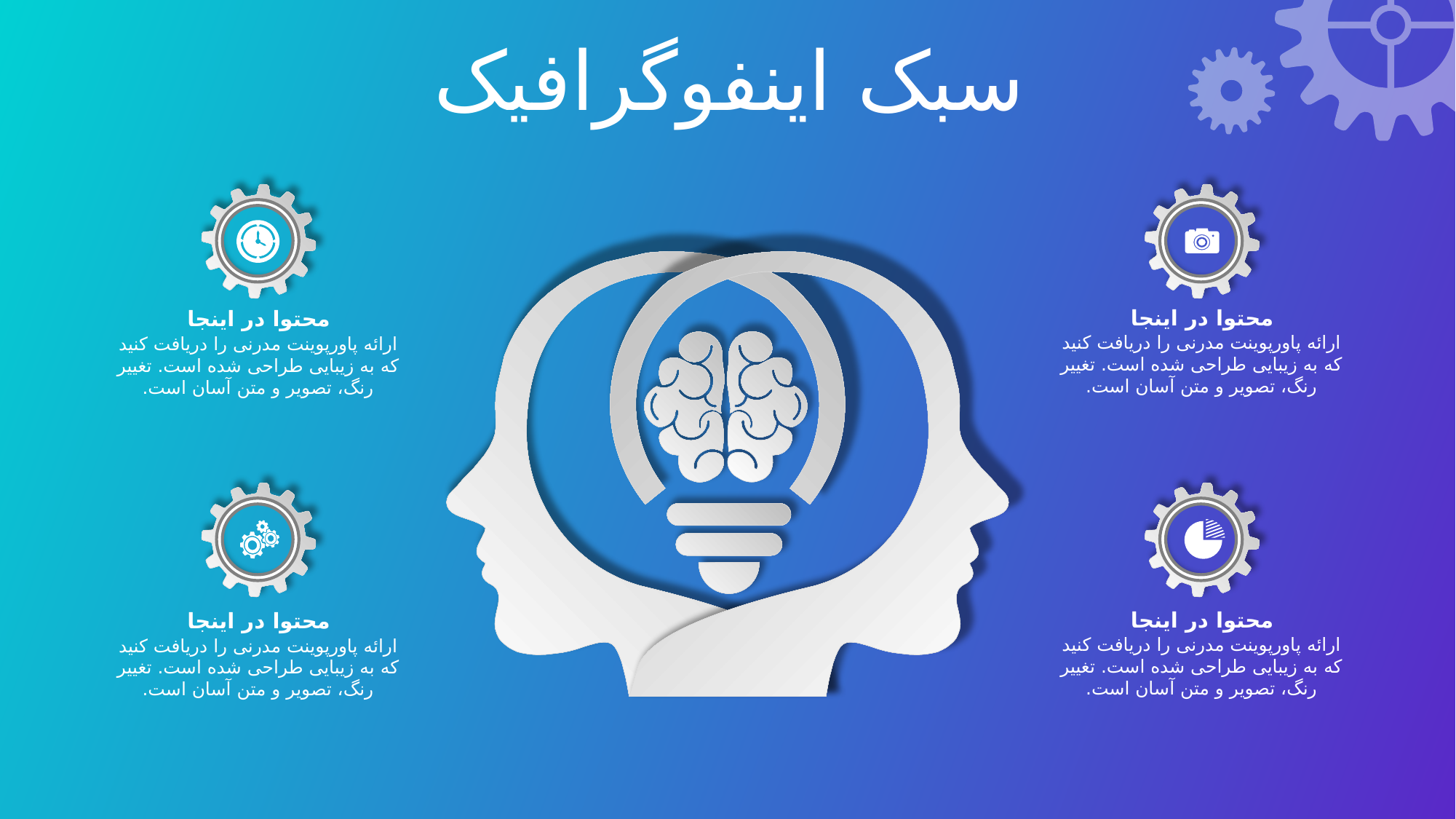

سبک اینفوگرافیک

محتوا در اینجا
ارائه پاورپوینت مدرنی را دریافت کنید که به زیبایی طراحی شده است. تغییر رنگ، تصویر و متن آسان است.
محتوا در اینجا
ارائه پاورپوینت مدرنی را دریافت کنید که به زیبایی طراحی شده است. تغییر رنگ، تصویر و متن آسان است.

محتوا در اینجا
ارائه پاورپوینت مدرنی را دریافت کنید که به زیبایی طراحی شده است. تغییر رنگ، تصویر و متن آسان است.
محتوا در اینجا
ارائه پاورپوینت مدرنی را دریافت کنید که به زیبایی طراحی شده است. تغییر رنگ، تصویر و متن آسان است.